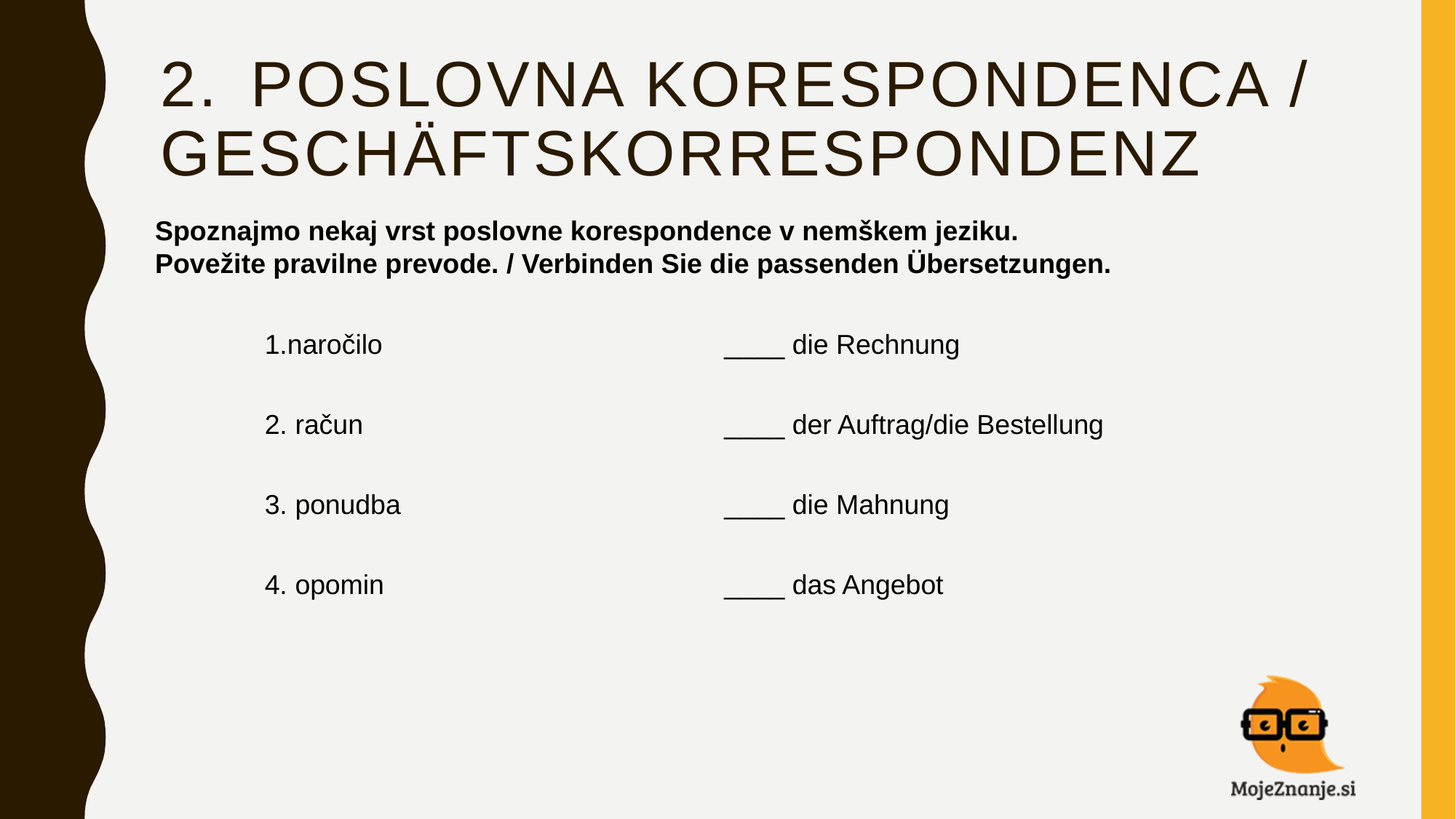

# 2.	POSLOVNA KORESPONDENCA / GESCHÄFTSKORRESPONDENZ
Spoznajmo nekaj vrst poslovne korespondence v nemškem jeziku.
Povežite pravilne prevode. / Verbinden Sie die passenden Übersetzungen.

| 1.naročilo | \_\_\_\_ die Rechnung |
| --- | --- |
| 2. račun | \_\_\_\_ der Auftrag/die Bestellung |
| 3. ponudba | \_\_\_\_ die Mahnung |
| 4. opomin | \_\_\_\_ das Angebot |